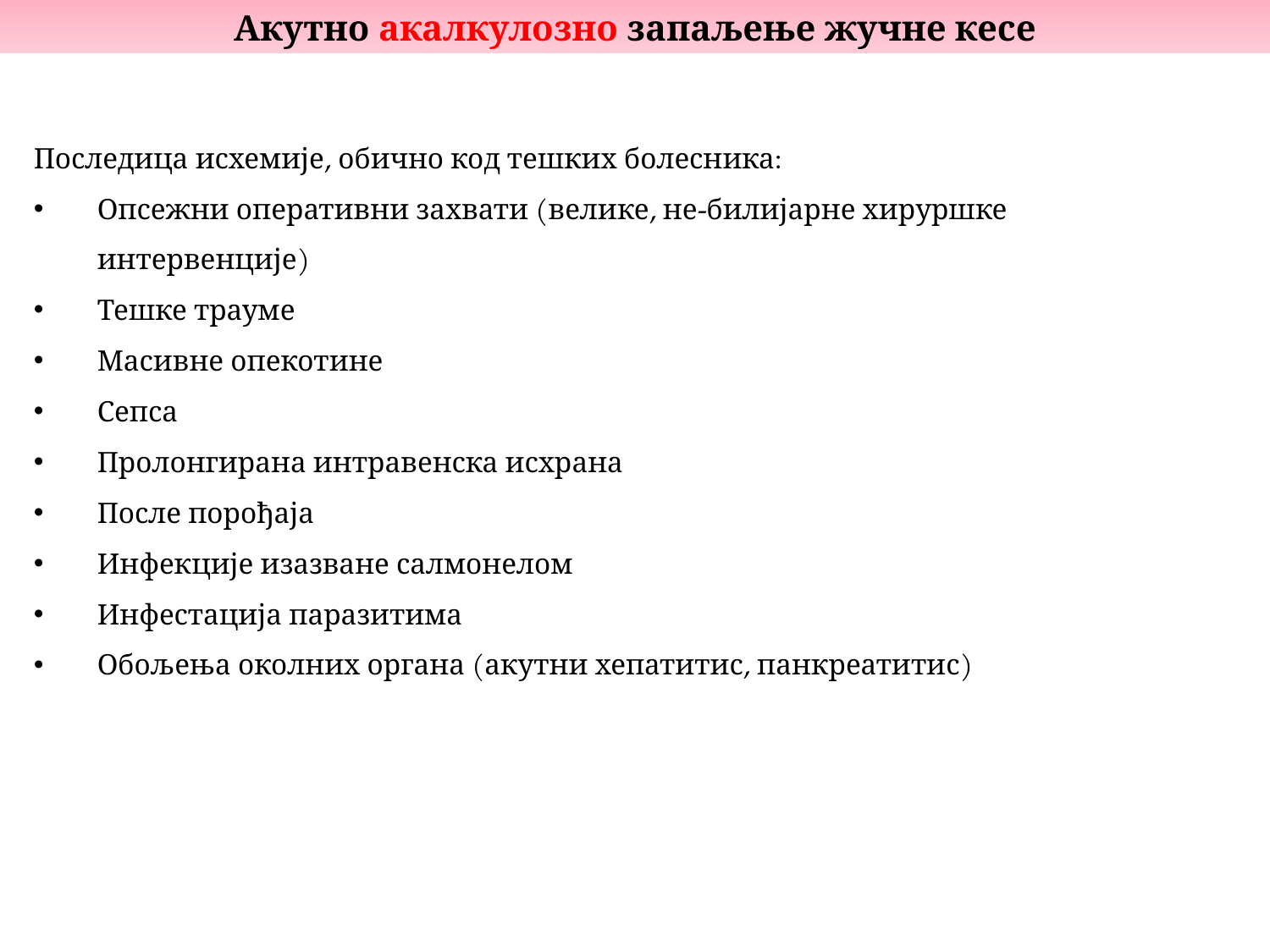

Акутно акалкулозно запаљење жучне кесе
Последица исхемије, обично код тешких болесника:
Опсежни оперативни захвати (велике, не-билијарне хируршке интервенције)
Тешке трауме
Масивне опекотине
Сепса
Пролонгирана интравенска исхрана
После порођаја
Инфекције изазване салмонелом
Инфестација паразитима
Обољења околних органа (акутни хепатитис, панкреатитис)